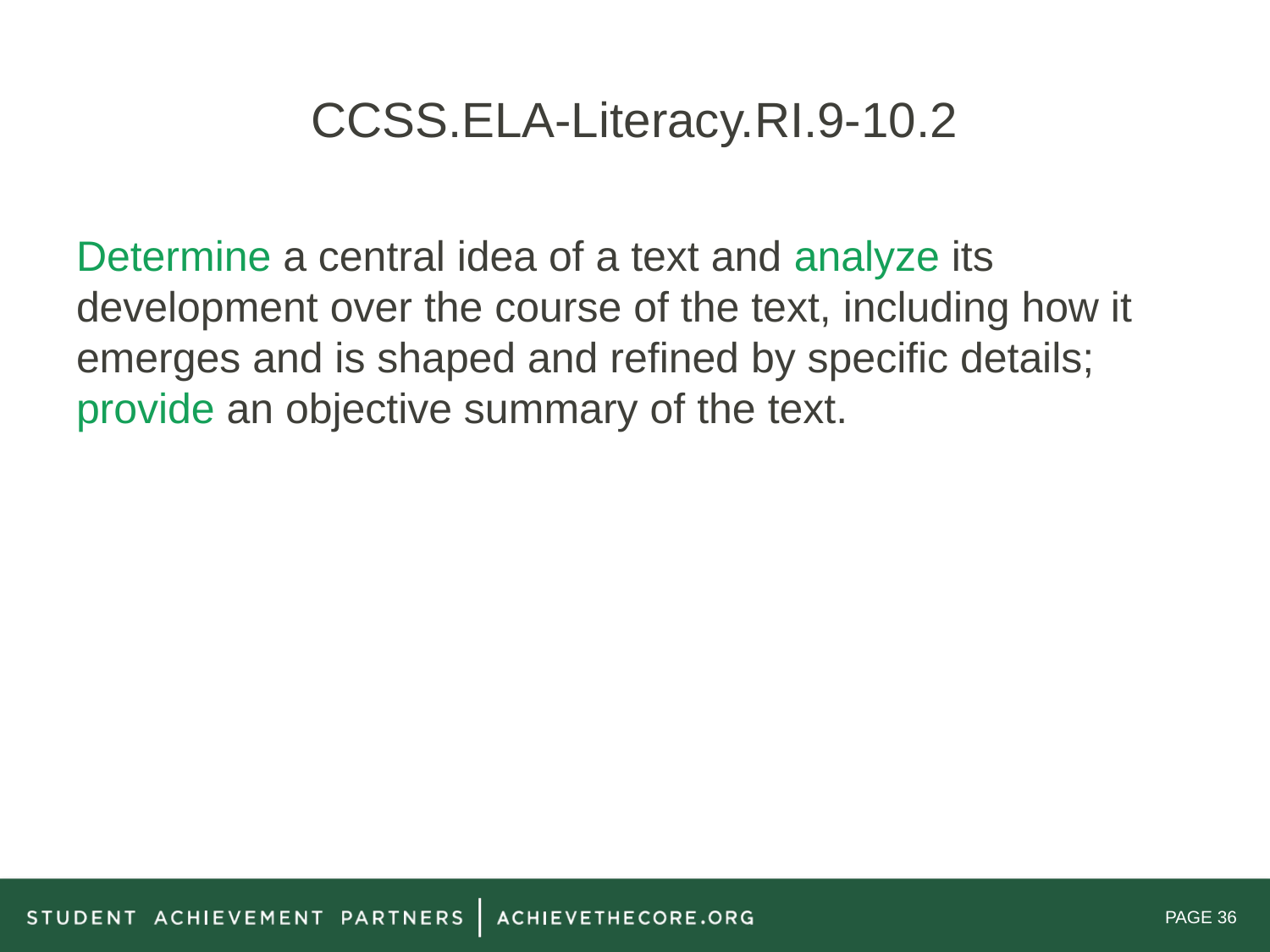

# CCSS.ELA-Literacy.RI.9-10.2
Determine a central idea of a text and analyze its development over the course of the text, including how it emerges and is shaped and refined by specific details; provide an objective summary of the text.